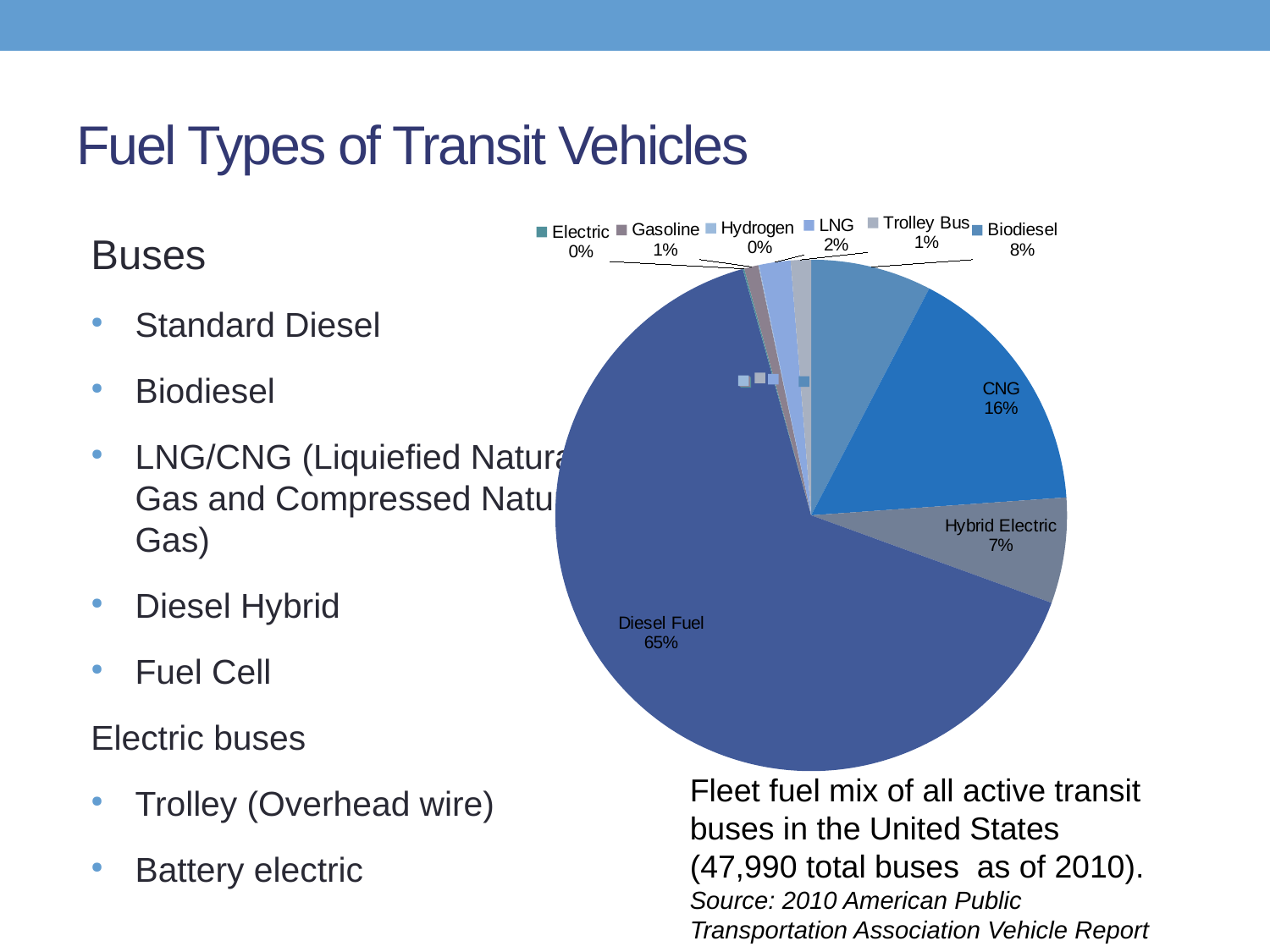

# Fuel Types of Transit Vehicles

### Chart

| Category |  |
|---|---|
| Biodiesel | 3699.0 |
| CNG | 7871.0 |
| Hybrid Electric | 3234.0 |
| Diesel Fuel | 31555.0 |
| Electric | 47.0 |
| Gasoline | 435.0 |
| Hydrogen  | 25.0 |
| LNG | 959.0 |
| Trolley Bus | 622.0 |
Buses
Standard Diesel
Biodiesel
LNG/CNG (Liquiefied Natural Gas and Compressed Natural Gas)
Diesel Hybrid
Fuel Cell
Electric buses
Trolley (Overhead wire)
Battery electric
Fleet fuel mix of all active transit buses in the United States (47,990 total buses  as of 2010).  Source: 2010 American Public Transportation Association Vehicle Report